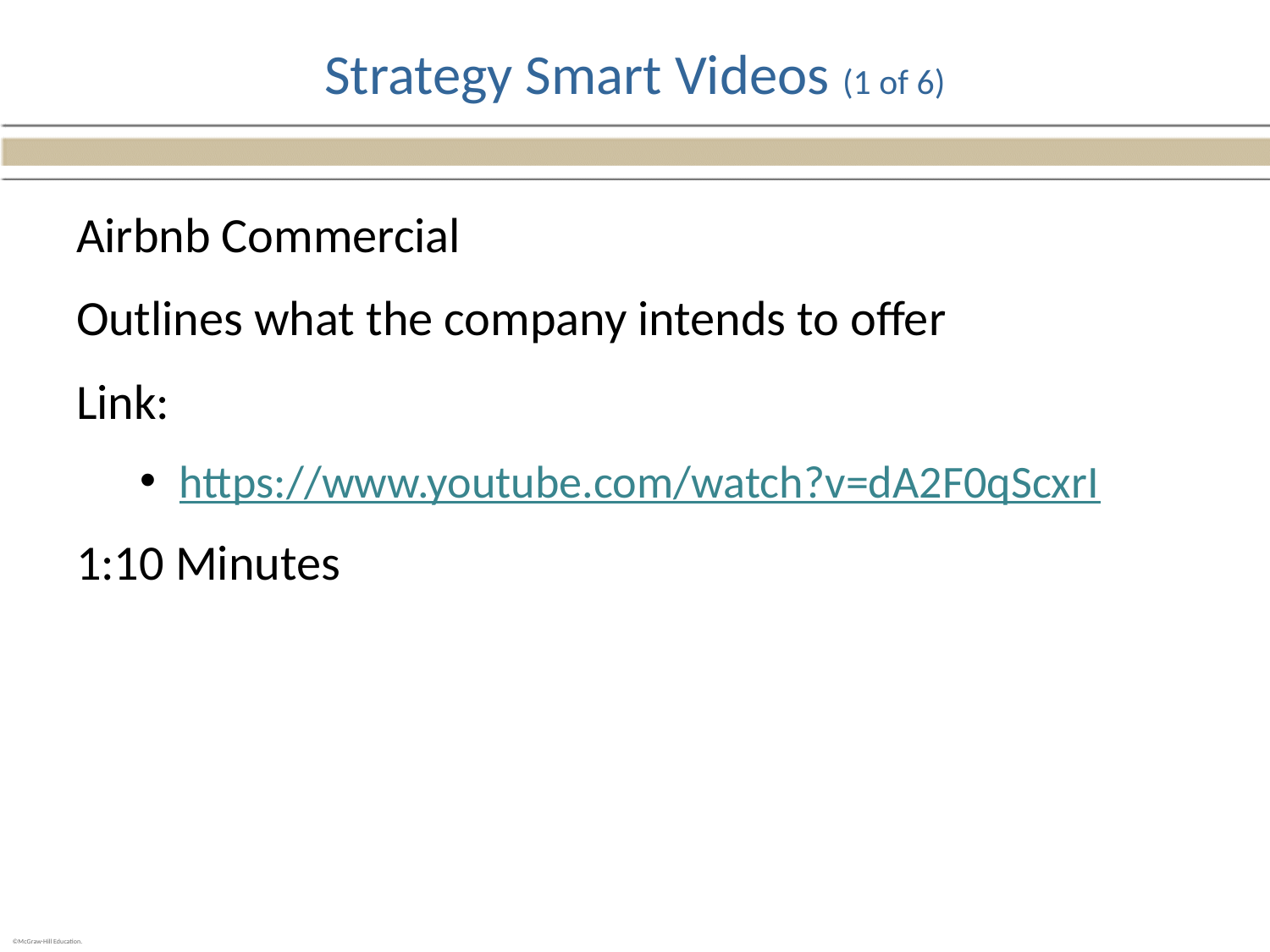

# Strategy Smart Videos (1 of 6)
Airbnb Commercial
Outlines what the company intends to offer
Link:
https://www.youtube.com/watch?v=dA2F0qScxrI
1:10 Minutes